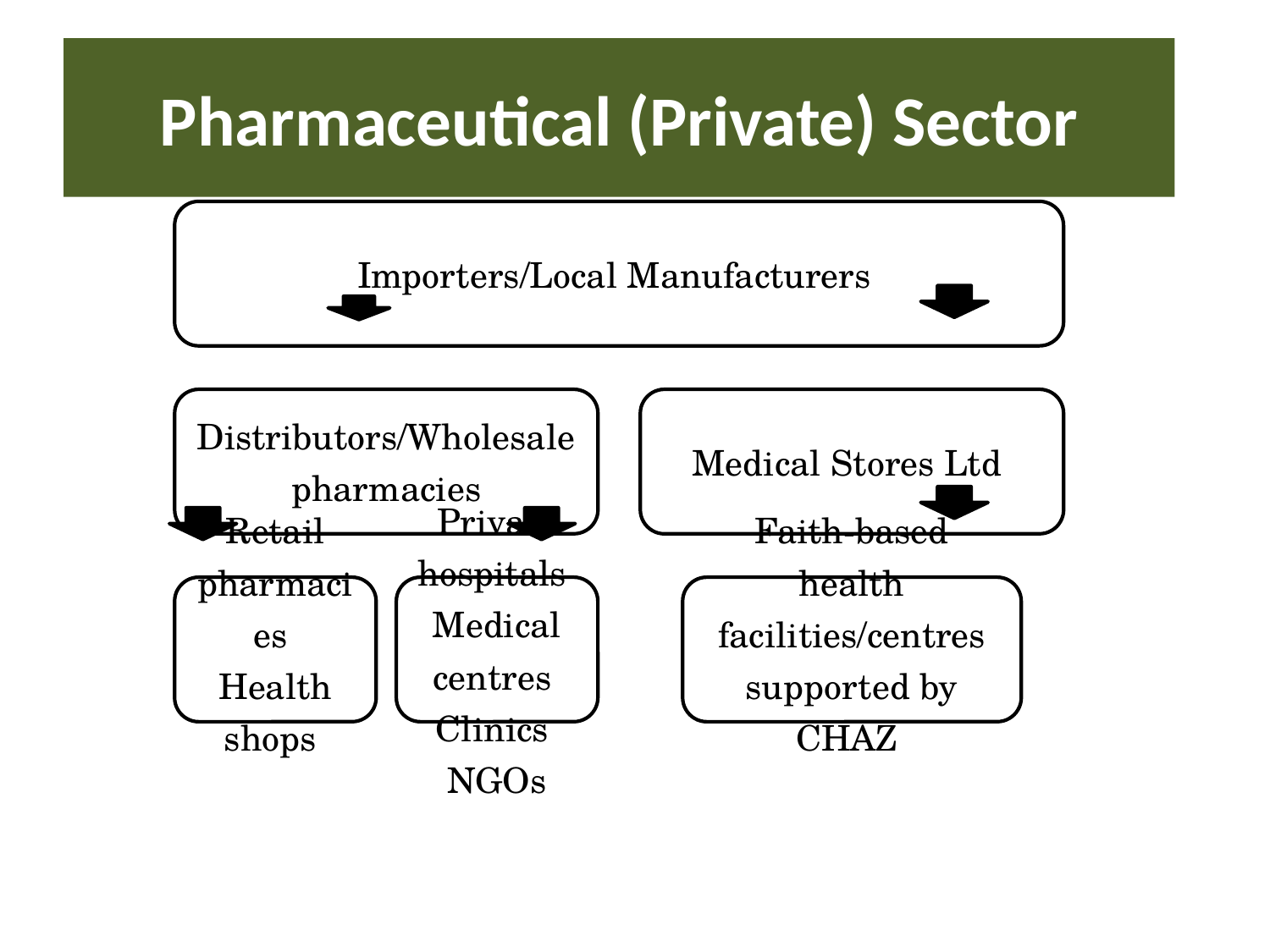

# Pharmaceutical (Private) Sector
Importers/Local Manufacturers
Distributors/Wholesale pharmacies
Clinics
NGOs
Medical Stores Ltd
Faith-based health facilities/centres supported by CHAZ